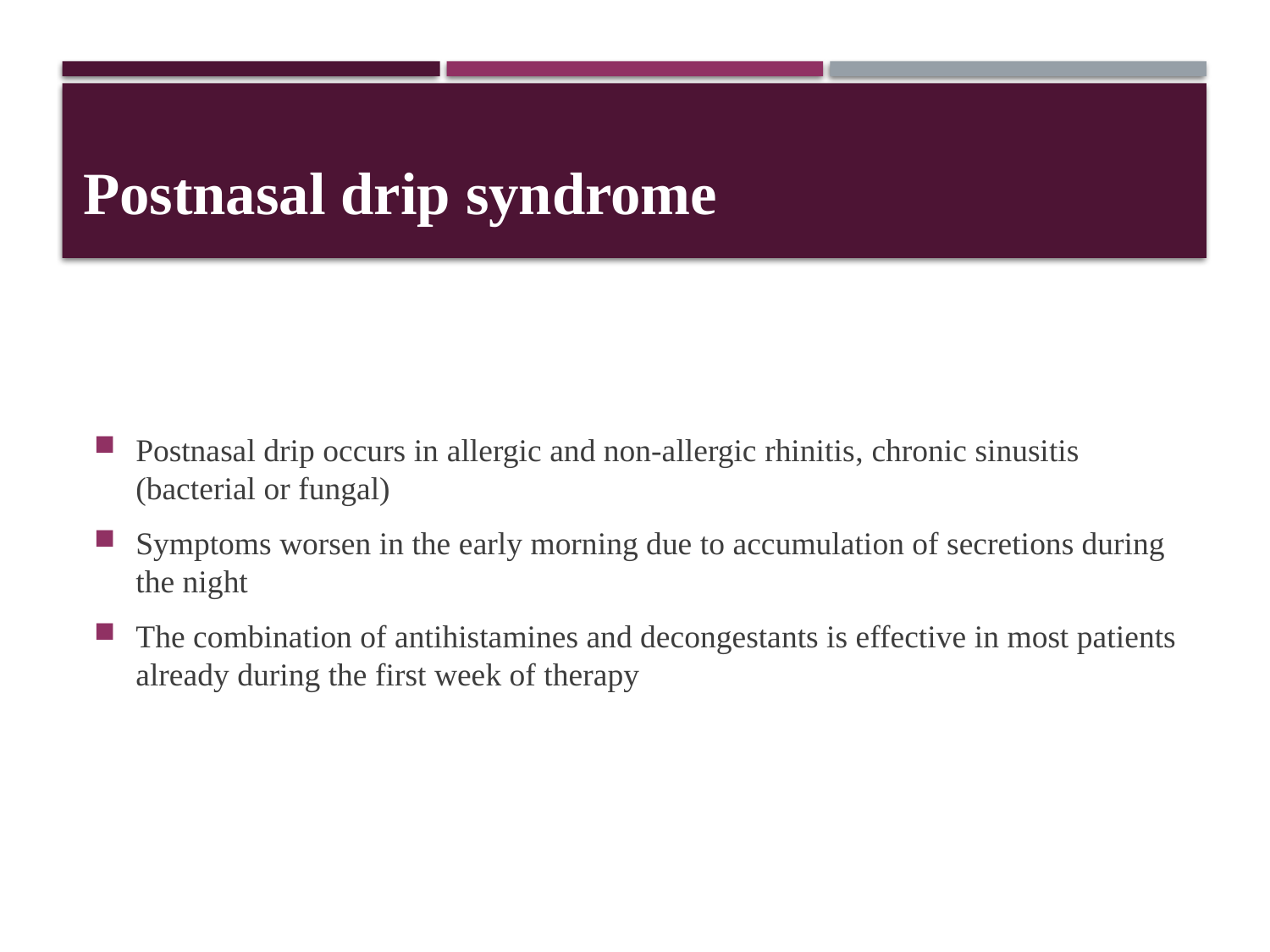

Postnasal drip syndrome
Postnasal drip occurs in allergic and non-allergic rhinitis, chronic sinusitis (bacterial or fungal)
Symptoms worsen in the early morning due to accumulation of secretions during the night
The combination of antihistamines and decongestants is effective in most patients already during the first week of therapy